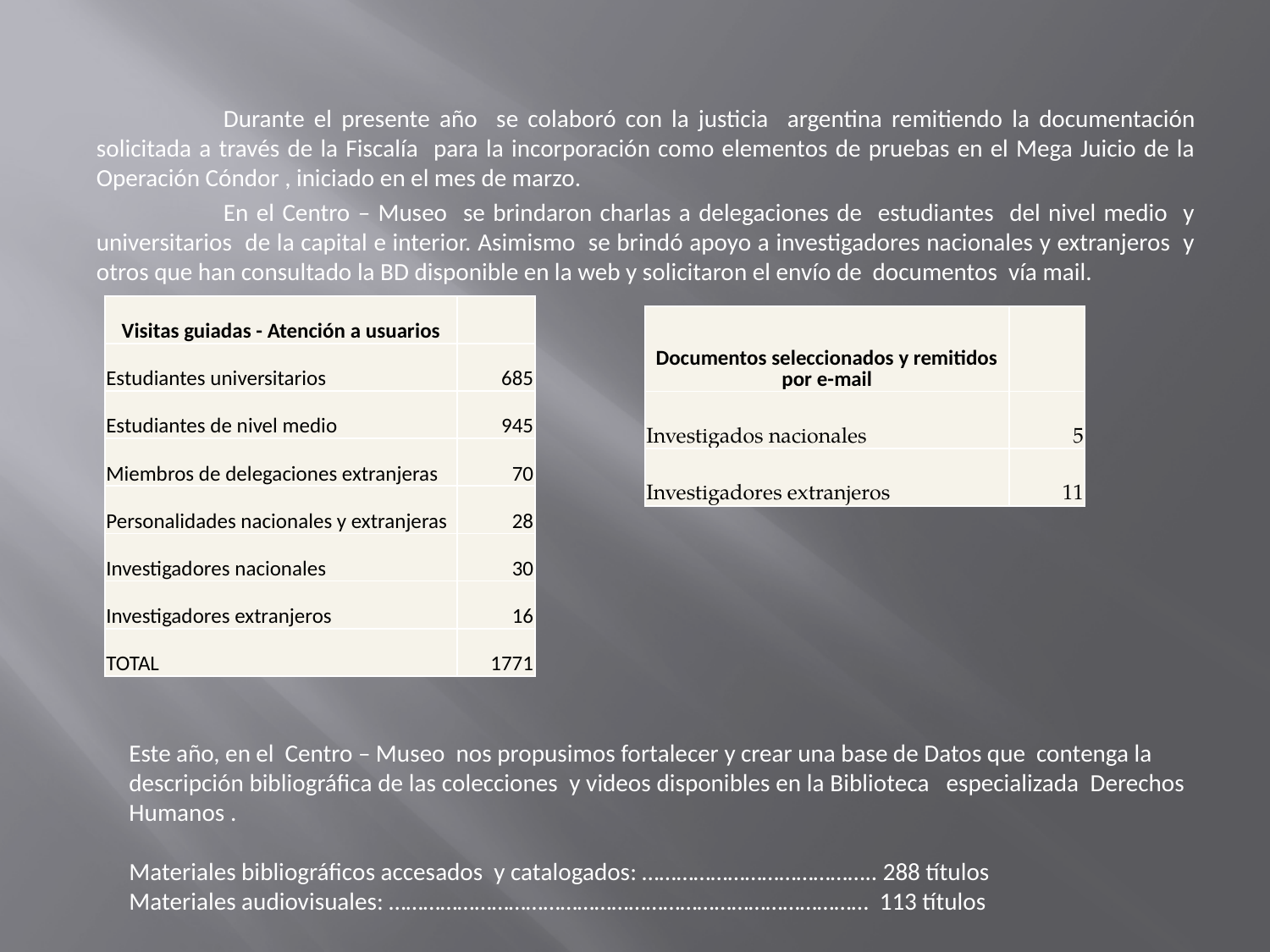

Durante el presente año  se colaboró con la justicia  argentina remitiendo la documentación solicitada a través de la Fiscalía  para la incorporación como elementos de pruebas en el Mega Juicio de la Operación Cóndor , iniciado en el mes de marzo.
	En el Centro – Museo  se brindaron charlas a delegaciones de  estudiantes  del nivel medio  y universitarios  de la capital e interior. Asimismo  se brindó apoyo a investigadores nacionales y extranjeros  y otros que han consultado la BD disponible en la web y solicitaron el envío de  documentos  vía mail.

| Visitas guiadas - Atención a usuarios |  |
| --- | --- |
| Estudiantes universitarios | 685 |
| Estudiantes de nivel medio | 945 |
| Miembros de delegaciones extranjeras | 70 |
| Personalidades nacionales y extranjeras | 28 |
| Investigadores nacionales | 30 |
| Investigadores extranjeros | 16 |
| TOTAL | 1771 |
| Documentos seleccionados y remitidos por e-mail |  |
| --- | --- |
| Investigados nacionales | 5 |
| Investigadores extranjeros | 11 |
Este año, en el  Centro – Museo  nos propusimos fortalecer y crear una base de Datos que  contenga la
descripción bibliográfica de las colecciones  y videos disponibles en la Biblioteca   especializada  Derechos Humanos .

Materiales bibliográficos accesados  y catalogados: ………………………………….. 288 títulos
Materiales audiovisuales: …………………………………………………………………………  113 títulos